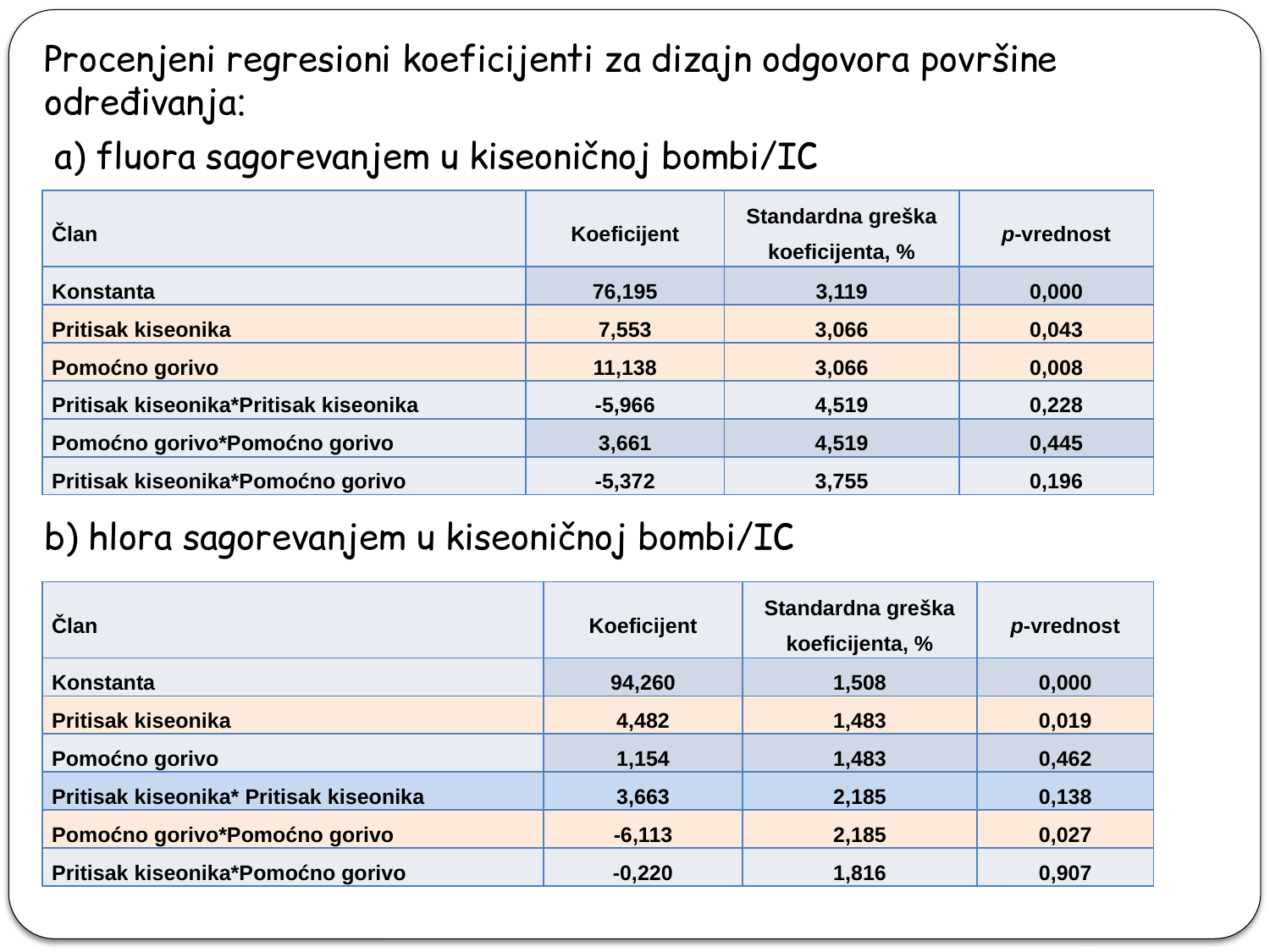

Procenjeni regresioni koeficijenti za dizajn odgovora površine određivanja:
a) fluora sagorevanjem u kiseoničnoj bombi/IC
| Član | Koeficijent | Standardna greška koeficijenta, % | p-vrednost |
| --- | --- | --- | --- |
| Konstanta | 76,195 | 3,119 | 0,000 |
| Pritisak kiseonika | 7,553 | 3,066 | 0,043 |
| Pomoćno gorivo | 11,138 | 3,066 | 0,008 |
| Pritisak kiseonika\*Pritisak kiseonika | -5,966 | 4,519 | 0,228 |
| Pomoćno gorivo\*Pomoćno gorivo | 3,661 | 4,519 | 0,445 |
| Pritisak kiseonika\*Pomoćno gorivo | -5,372 | 3,755 | 0,196 |
b) hlora sagorevanjem u kiseoničnoj bombi/IC
| Član | Koeficijent | Standardna greška koeficijenta, % | p-vrednost |
| --- | --- | --- | --- |
| Konstanta | 94,260 | 1,508 | 0,000 |
| Pritisak kiseonika | 4,482 | 1,483 | 0,019 |
| Pomoćno gorivo | 1,154 | 1,483 | 0,462 |
| Pritisak kiseonika\* Pritisak kiseonika | 3,663 | 2,185 | 0,138 |
| Pomoćno gorivo\*Pomoćno gorivo | -6,113 | 2,185 | 0,027 |
| Pritisak kiseonika\*Pomoćno gorivo | -0,220 | 1,816 | 0,907 |